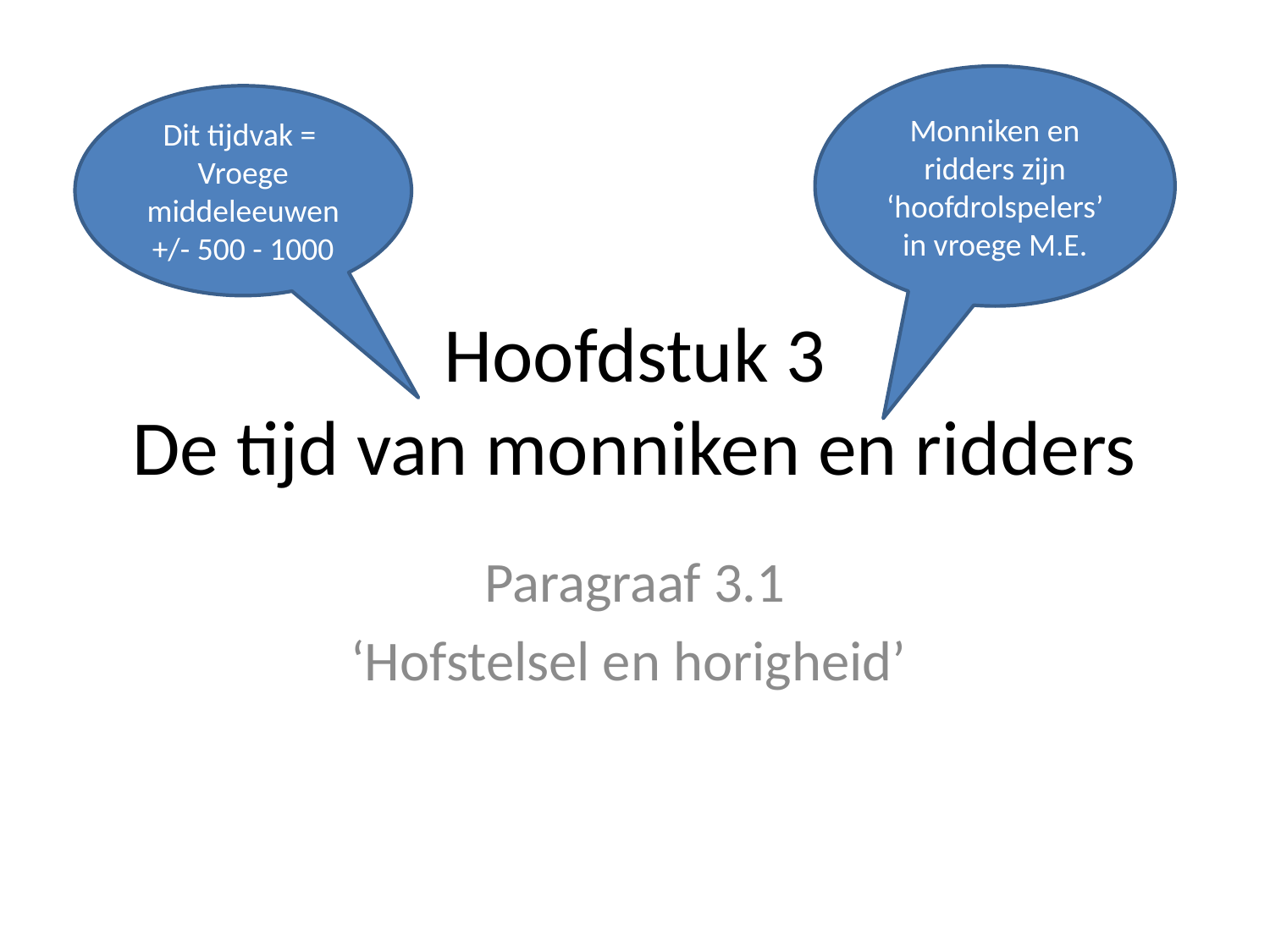

Monniken en ridders zijn ‘hoofdrolspelers’ in vroege M.E.
Dit tijdvak =
Vroege middeleeuwen
+/- 500 - 1000
# Hoofdstuk 3 De tijd van monniken en ridders
Paragraaf 3.1
‘Hofstelsel en horigheid’